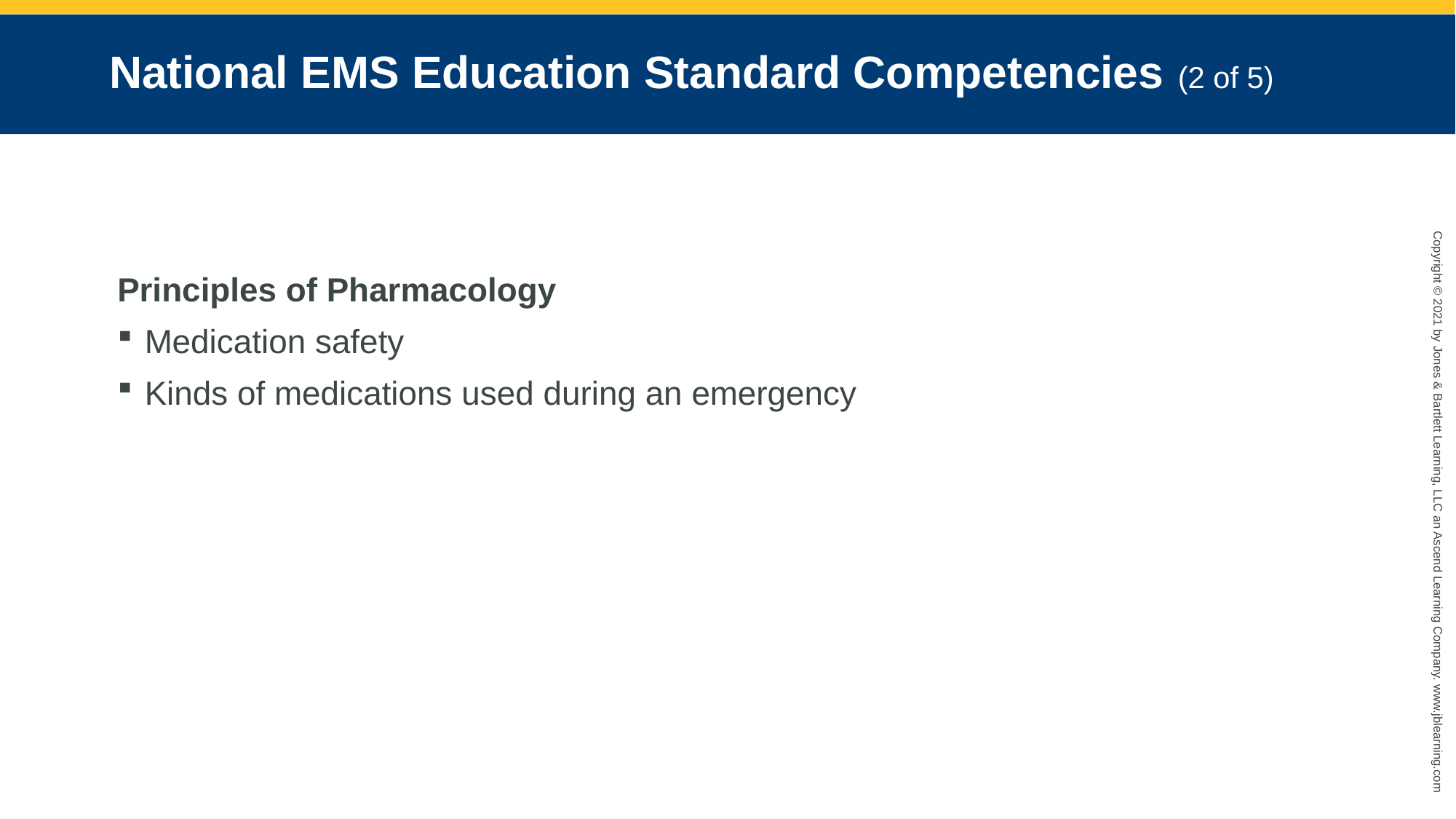

# National EMS Education Standard Competencies (2 of 5)
Principles of Pharmacology
Medication safety
Kinds of medications used during an emergency